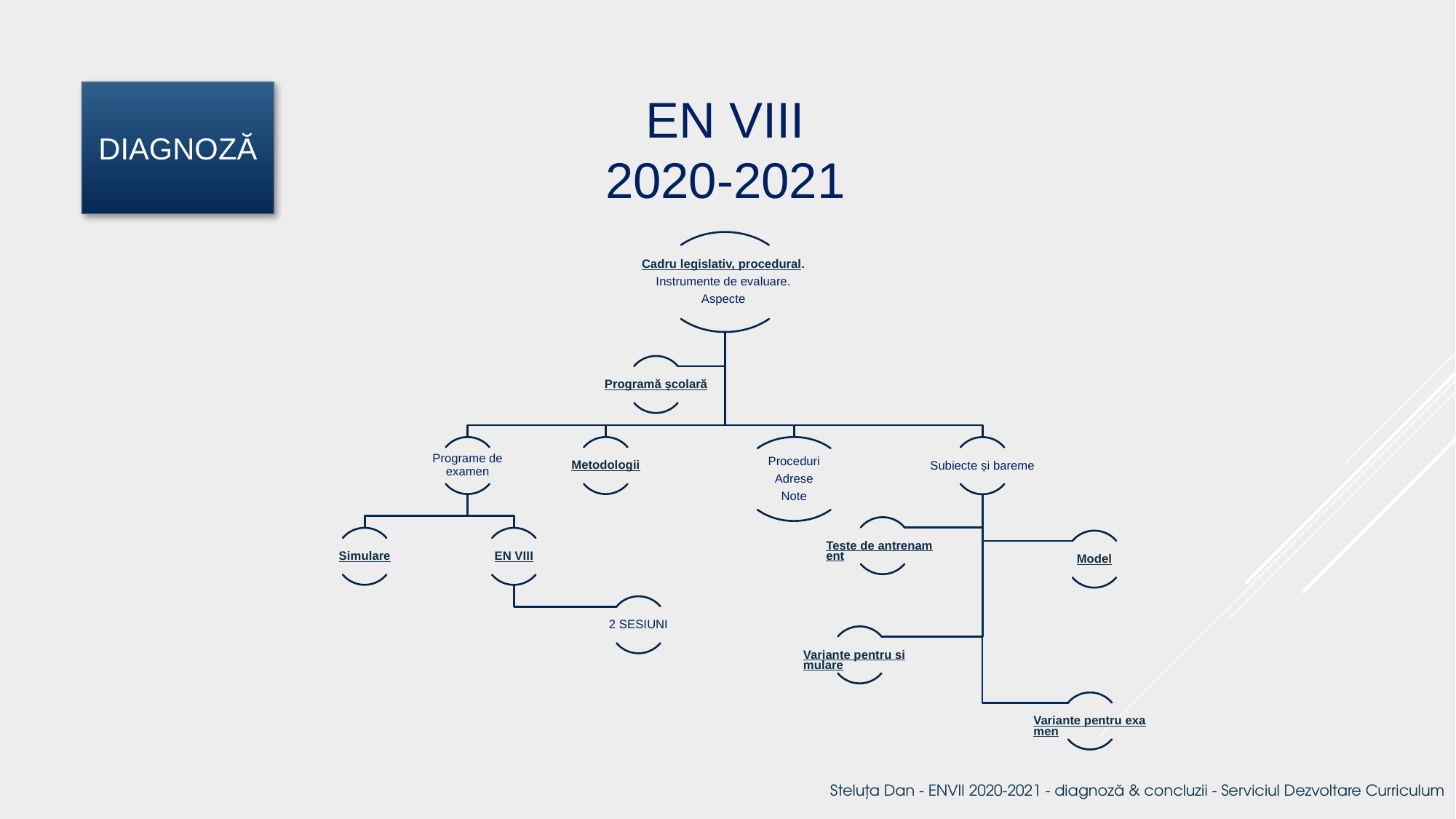

DIAGNOZĂ
# En viii 2020-2021
Cadru legislativ, procedural.
Instrumente de evaluare.
Aspecte
Programe de examen
EN VIII
2 SESIUNI
Simulare
Metodologii
Proceduri
Adrese
Note
Subiecte și bareme
Model
Teste de antrenament
Variante pentru simulare
Variante pentru examen
Programă școlară
Steluța Dan - ENVII 2020-2021 - diagnoză & concluzii - Serviciul Dezvoltare Curriculum